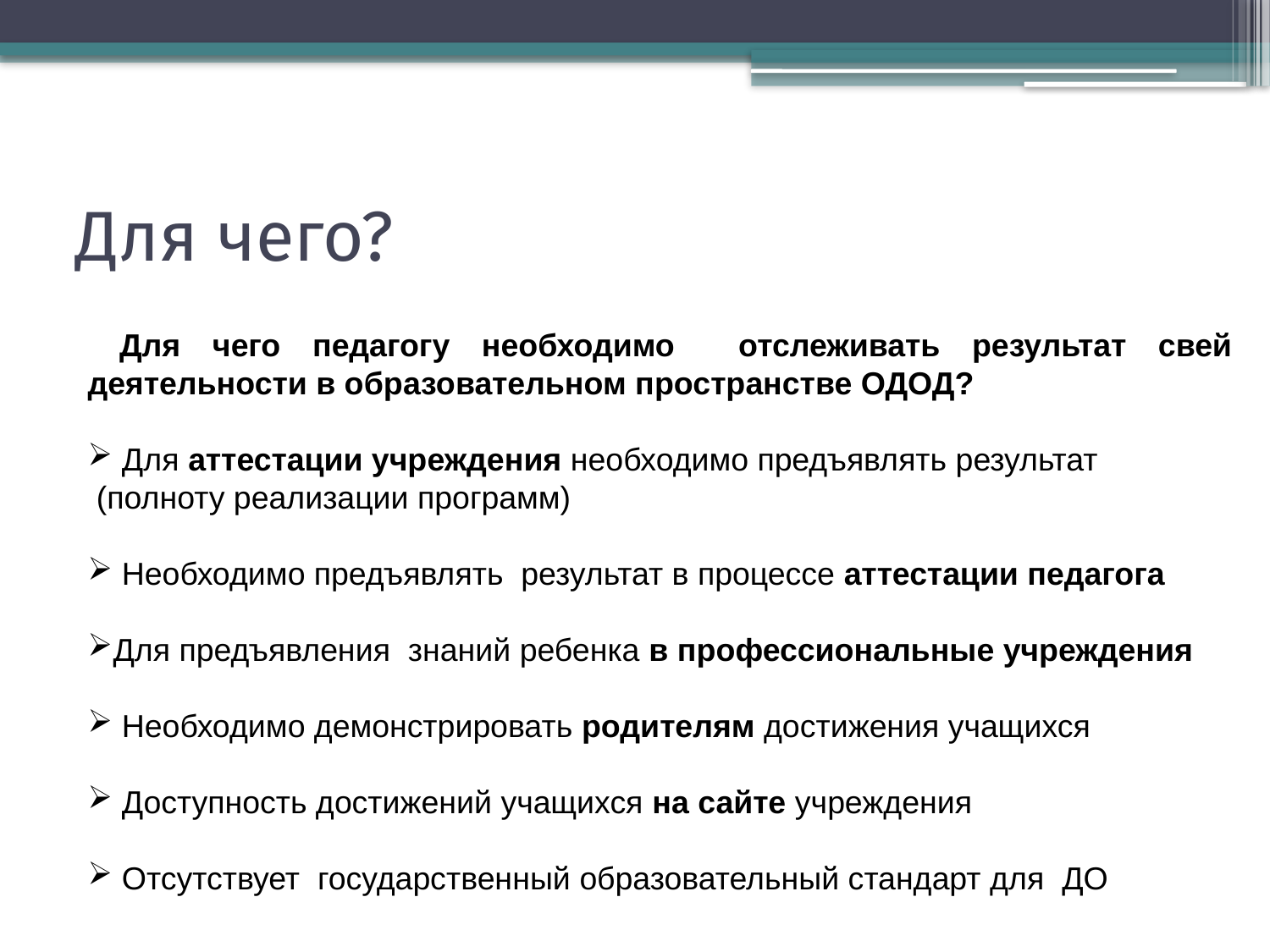

# Для чего?
Для чего педагогу необходимо  отслеживать результат свей деятельности в образовательном пространстве ОДОД?

 Для аттестации учреждения необходимо предъявлять результат
 (полноту реализации программ)

 Необходимо предъявлять  результат в процессе аттестации педагога

Для предъявления  знаний ребенка в профессиональные учреждения

 Необходимо демонстрировать родителям достижения учащихся

 Доступность достижений учащихся на сайте учреждения

 Отсутствует  государственный образовательный стандарт для  ДО